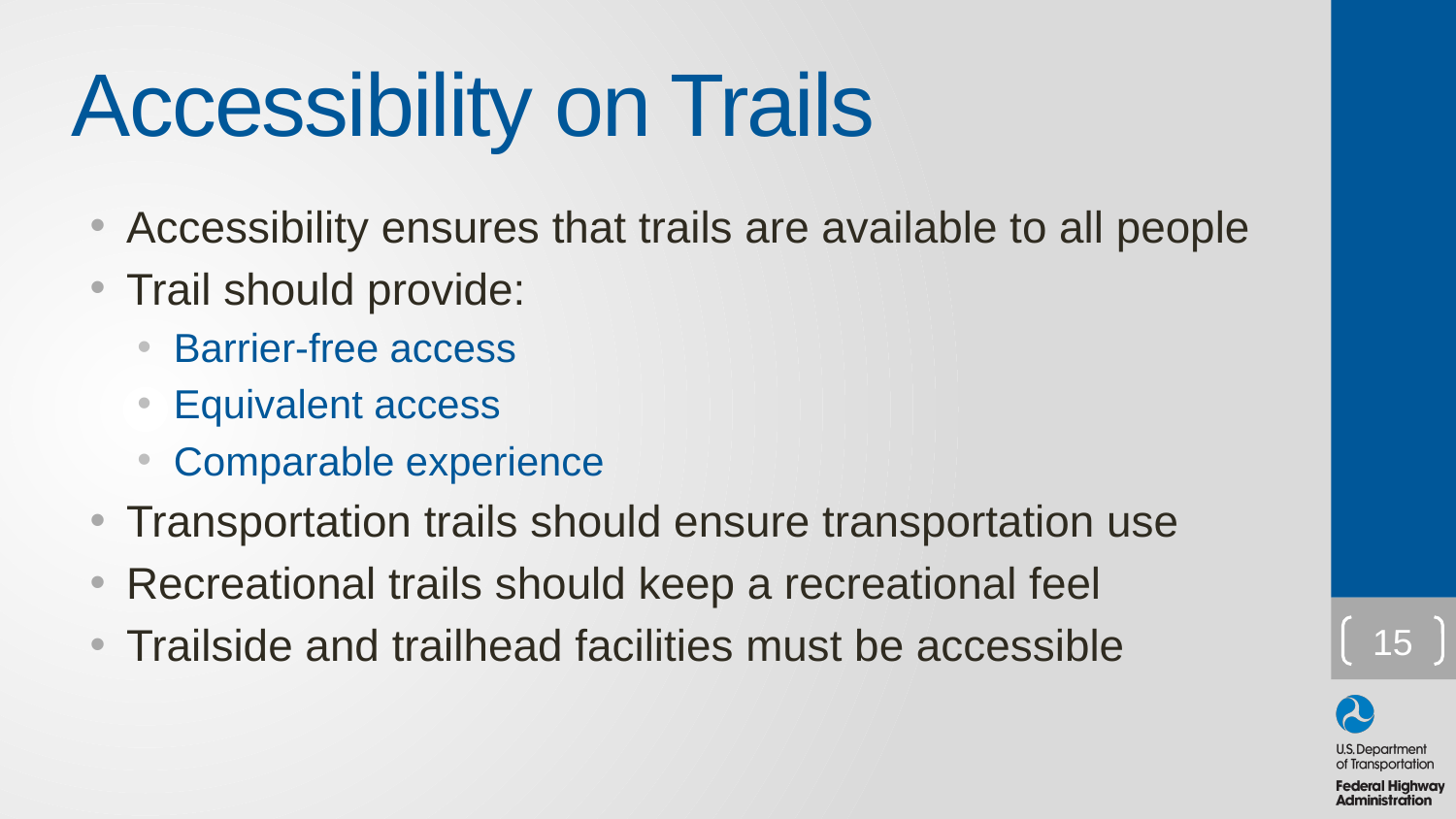

# Accessibility on Trails
Accessibility ensures that trails are available to all people
Trail should provide:
Barrier-free access
Equivalent access
Comparable experience
Transportation trails should ensure transportation use
Recreational trails should keep a recreational feel
Trailside and trailhead facilities must be accessible
15